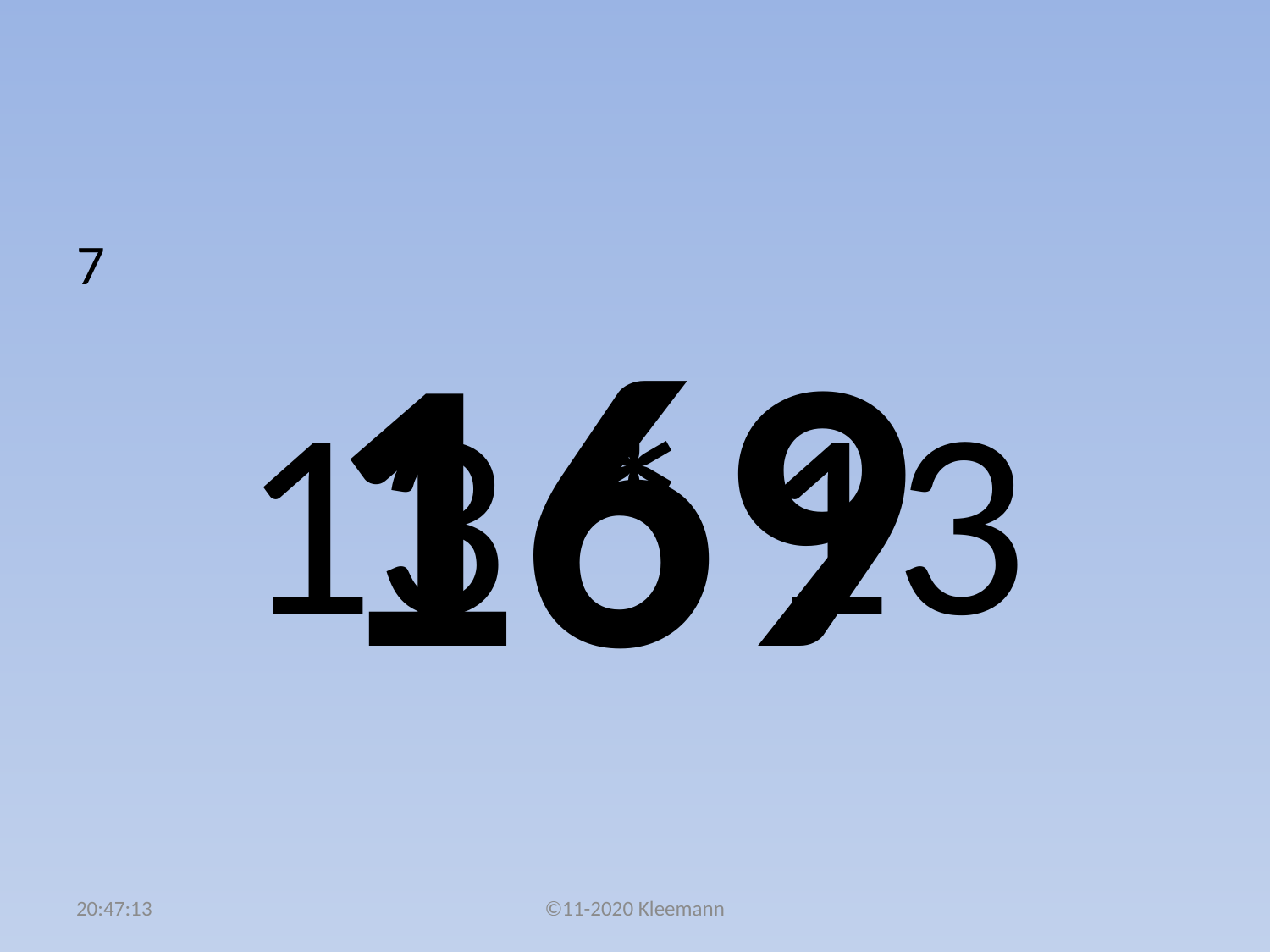

#
7
13 * 13
169
20:47:13
©11-2020 Kleemann